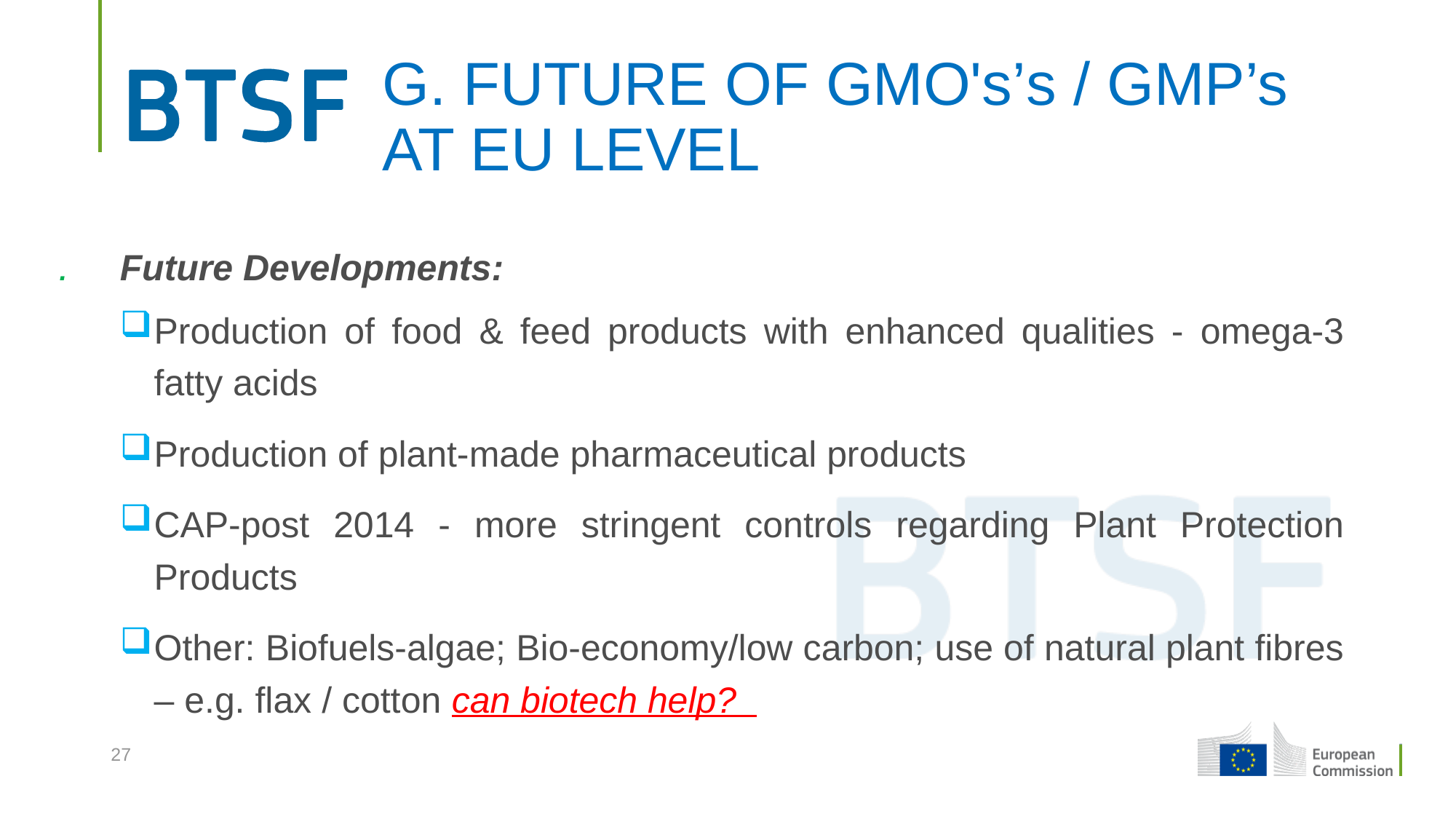

# G. FUTURE OF GMO's’s / GMP’s  AT EU LEVEL

    .	Future Developments:
Production of food & feed products with enhanced qualities - omega-3 fatty acids
Production of plant-made pharmaceutical products
CAP-post 2014 - more stringent controls regarding Plant Protection Products
Other: Biofuels-algae; Bio-economy/low carbon; use of natural plant fibres – e.g. flax / cotton can biotech help?

27